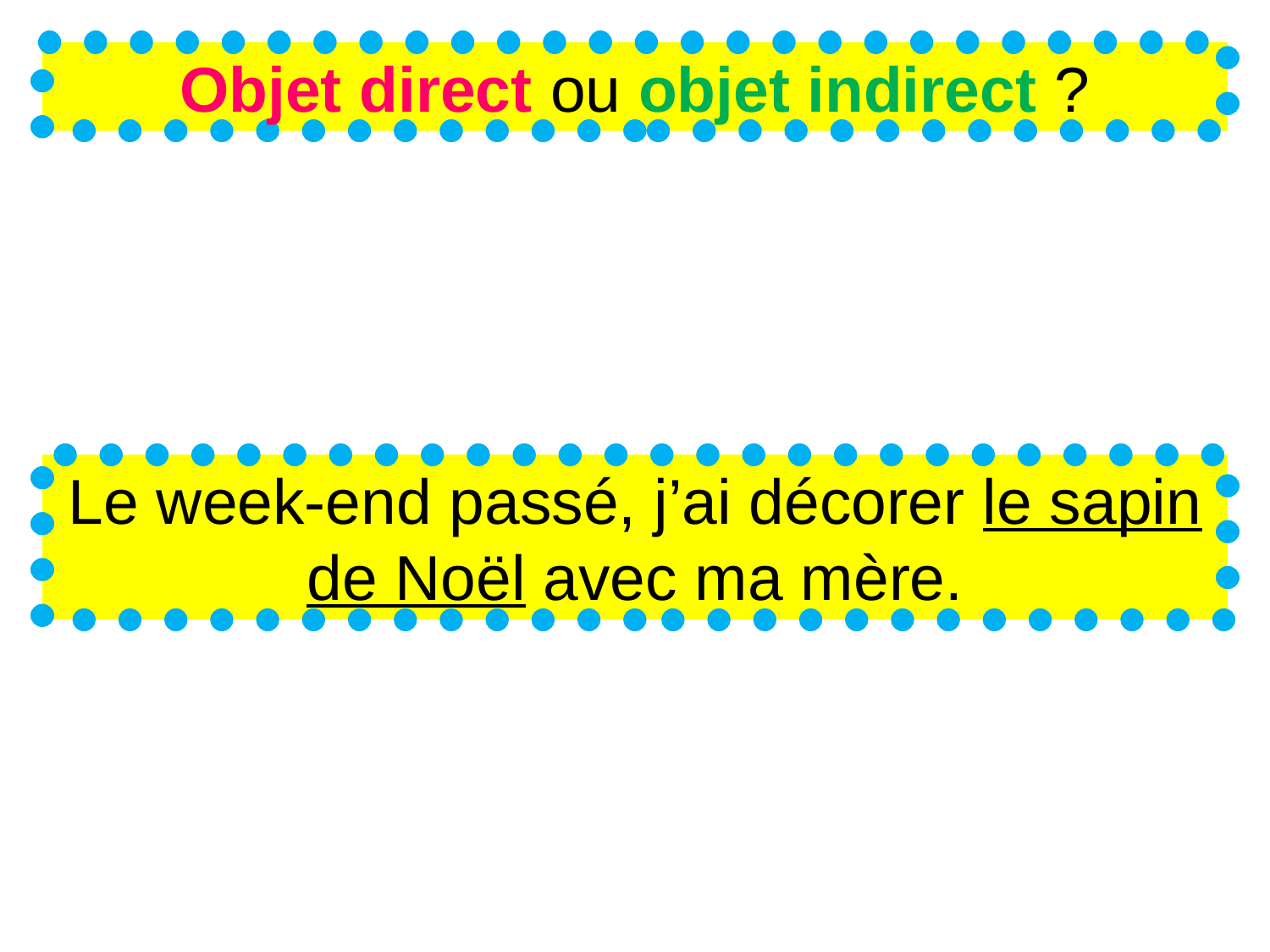

Objet direct ou objet indirect ?
Le week-end passé, j’ai décorer le sapin de Noël avec ma mère.